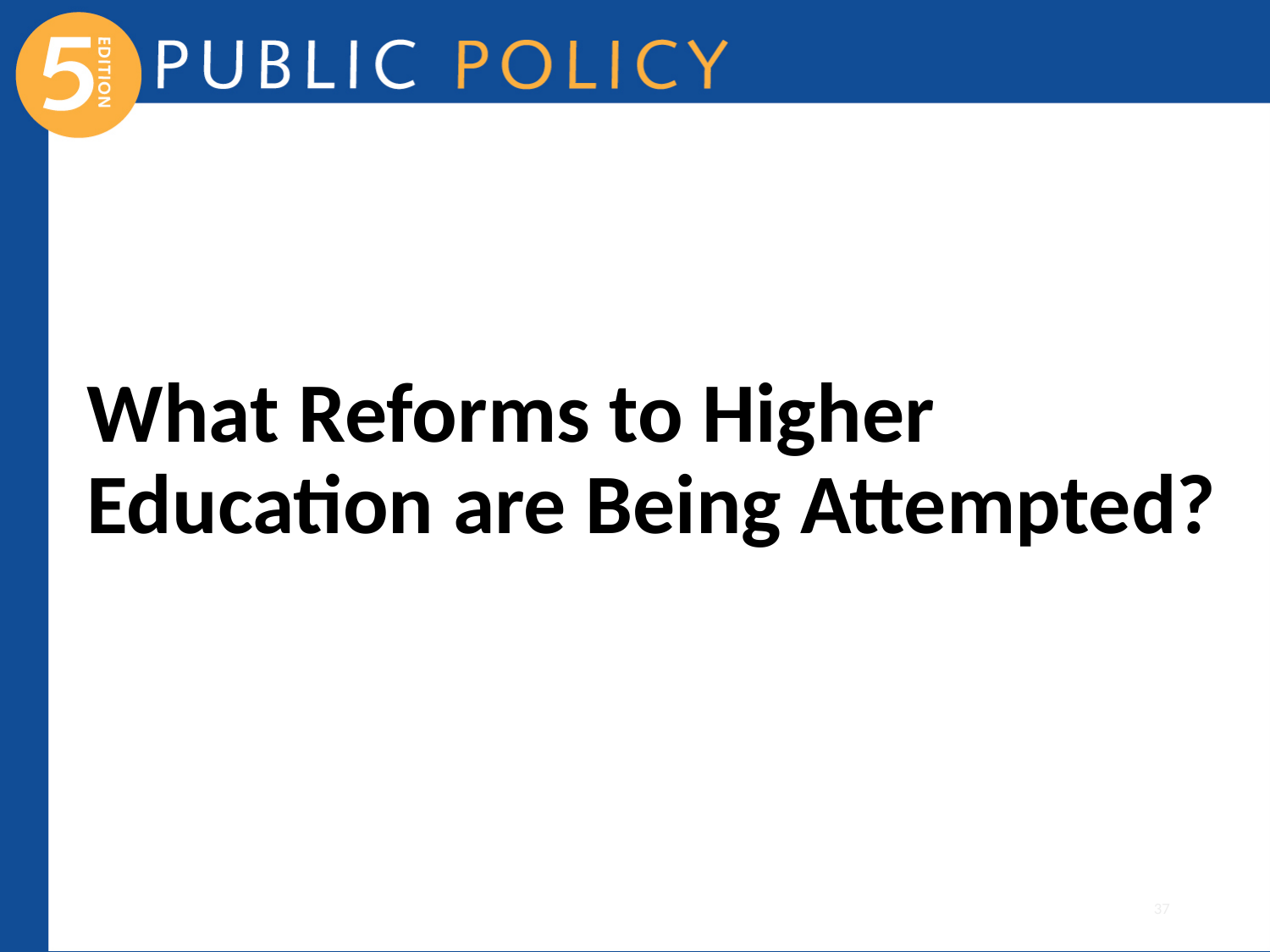

# What Reforms to Higher Education are Being Attempted?
37